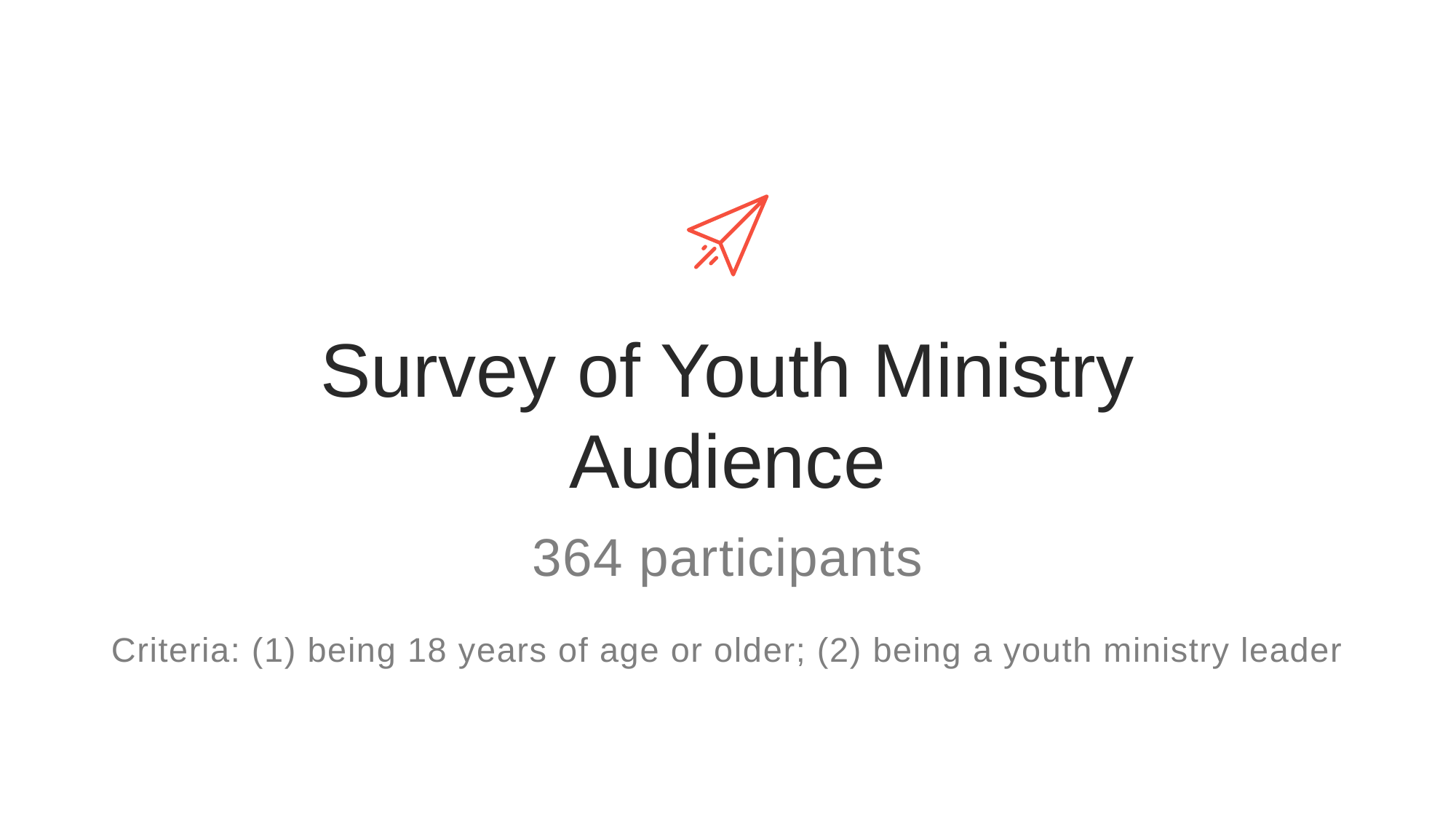

Survey of Youth Ministry Audience

364 participants
Criteria: (1) being 18 years of age or older; (2) being a youth ministry leader